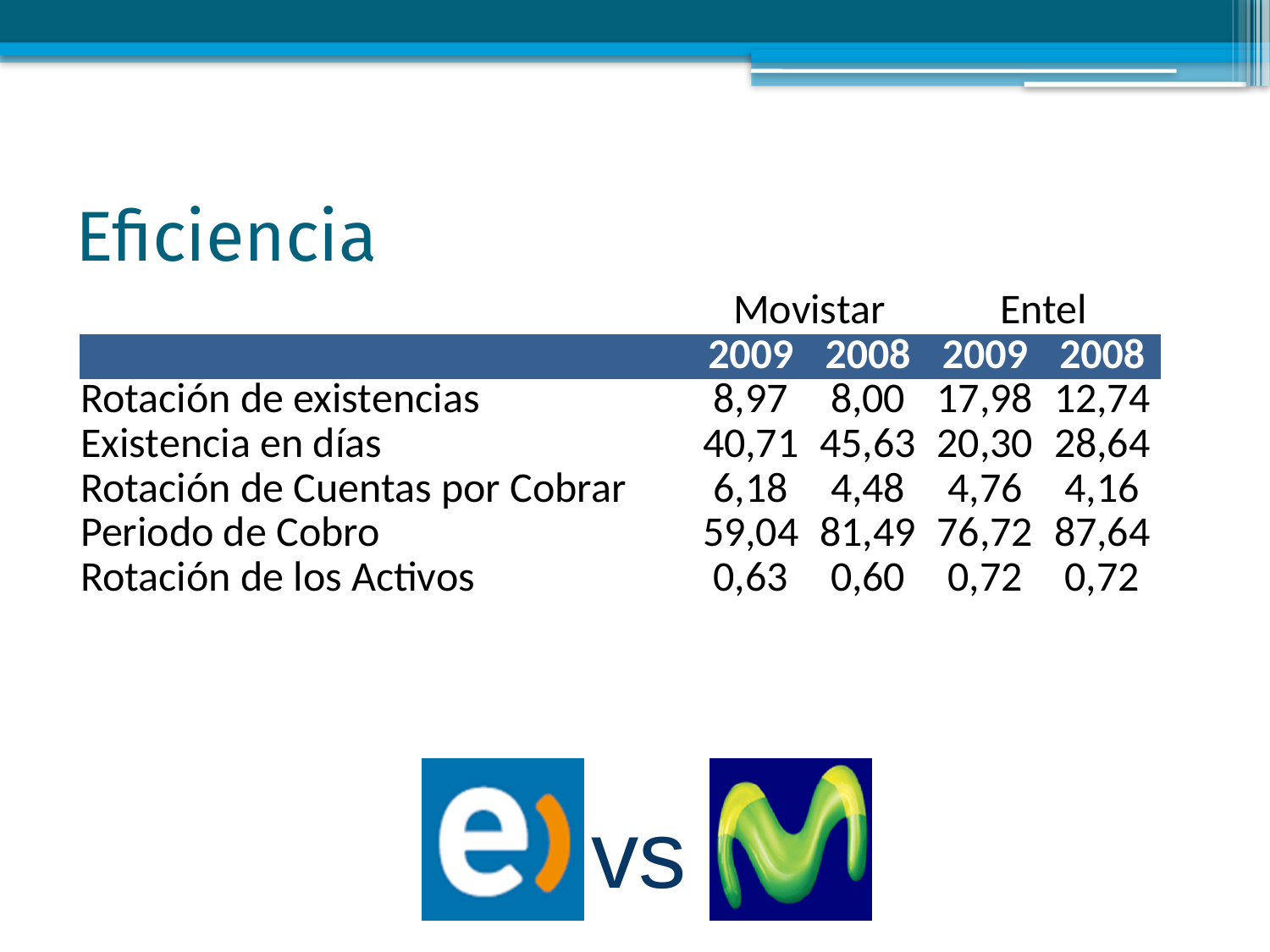

# Eficiencia
|  | Movistar |  | Entel |  |
| --- | --- | --- | --- | --- |
|  | 2009 | 2008 | 2009 | 2008 |
| Rotación de existencias | 8,97 | 8,00 | 17,98 | 12,74 |
| Existencia en días | 40,71 | 45,63 | 20,30 | 28,64 |
| Rotación de Cuentas por Cobrar | 6,18 | 4,48 | 4,76 | 4,16 |
| Periodo de Cobro | 59,04 | 81,49 | 76,72 | 87,64 |
| Rotación de los Activos | 0,63 | 0,60 | 0,72 | 0,72 |

vs